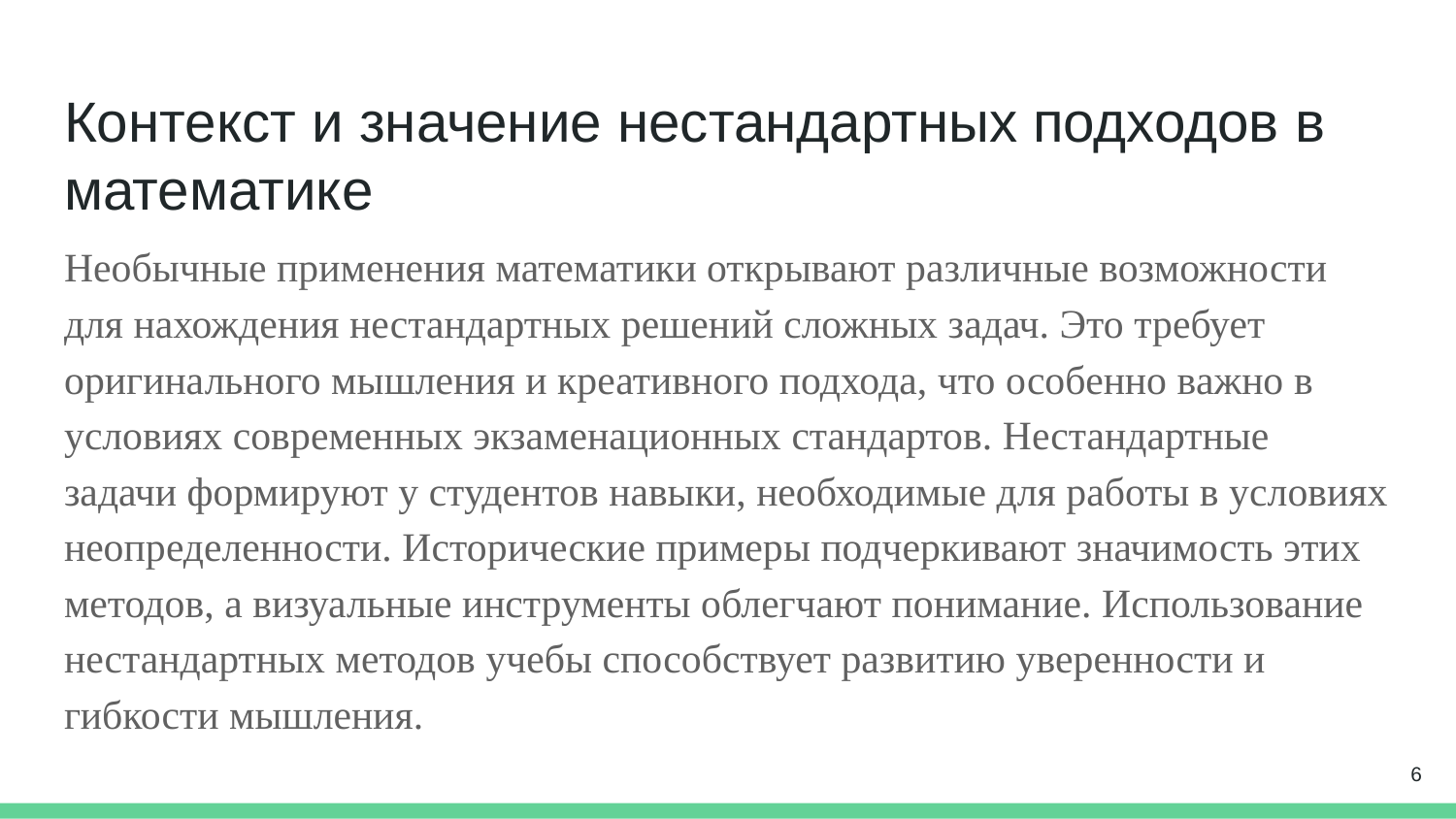

# Контекст и значение нестандартных подходов в математике
Необычные применения математики открывают различные возможности для нахождения нестандартных решений сложных задач. Это требует оригинального мышления и креативного подхода, что особенно важно в условиях современных экзаменационных стандартов. Нестандартные задачи формируют у студентов навыки, необходимые для работы в условиях неопределенности. Исторические примеры подчеркивают значимость этих методов, а визуальные инструменты облегчают понимание. Использование нестандартных методов учебы способствует развитию уверенности и гибкости мышления.
6